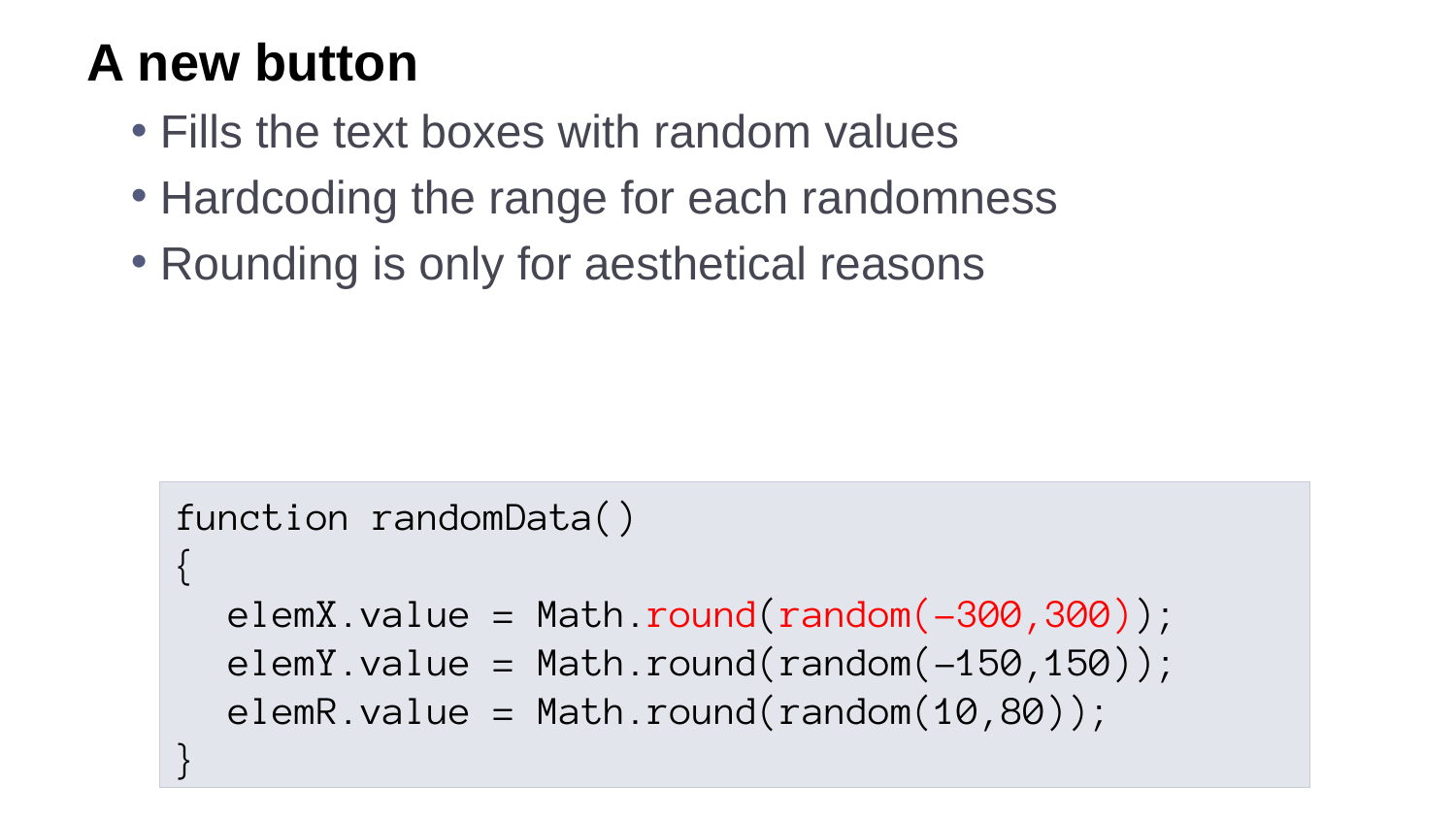

A new button
Fills the text boxes with random values
Hardcoding the range for each randomness
Rounding is only for aesthetical reasons
function randomData()
{
	elemX.value = Math.round(random(-300,300));
	elemY.value = Math.round(random(-150,150));
	elemR.value = Math.round(random(10,80));
}